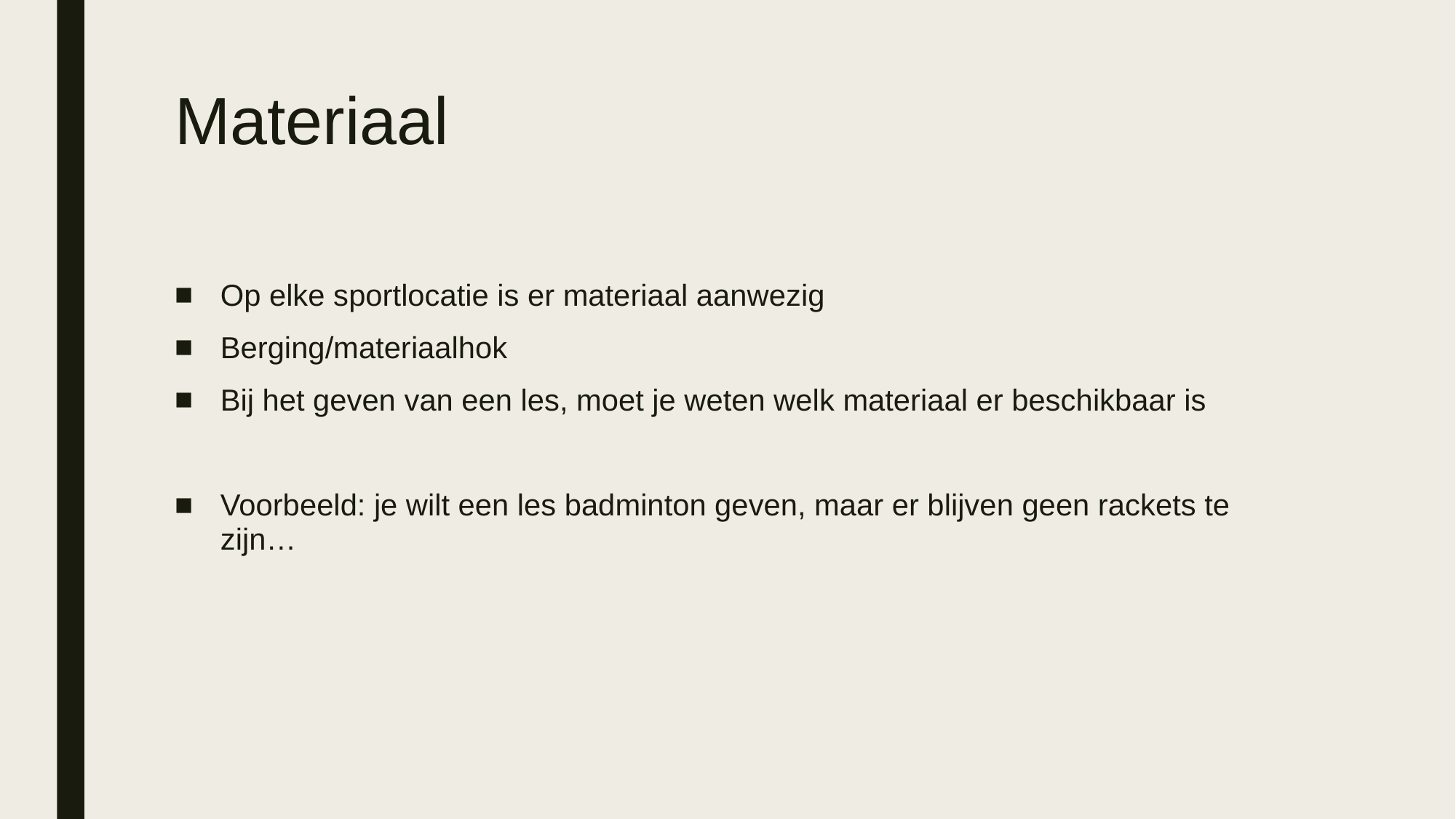

# Materiaal
Op elke sportlocatie is er materiaal aanwezig
Berging/materiaalhok
Bij het geven van een les, moet je weten welk materiaal er beschikbaar is

Voorbeeld: je wilt een les badminton geven, maar er blijven geen rackets te zijn…